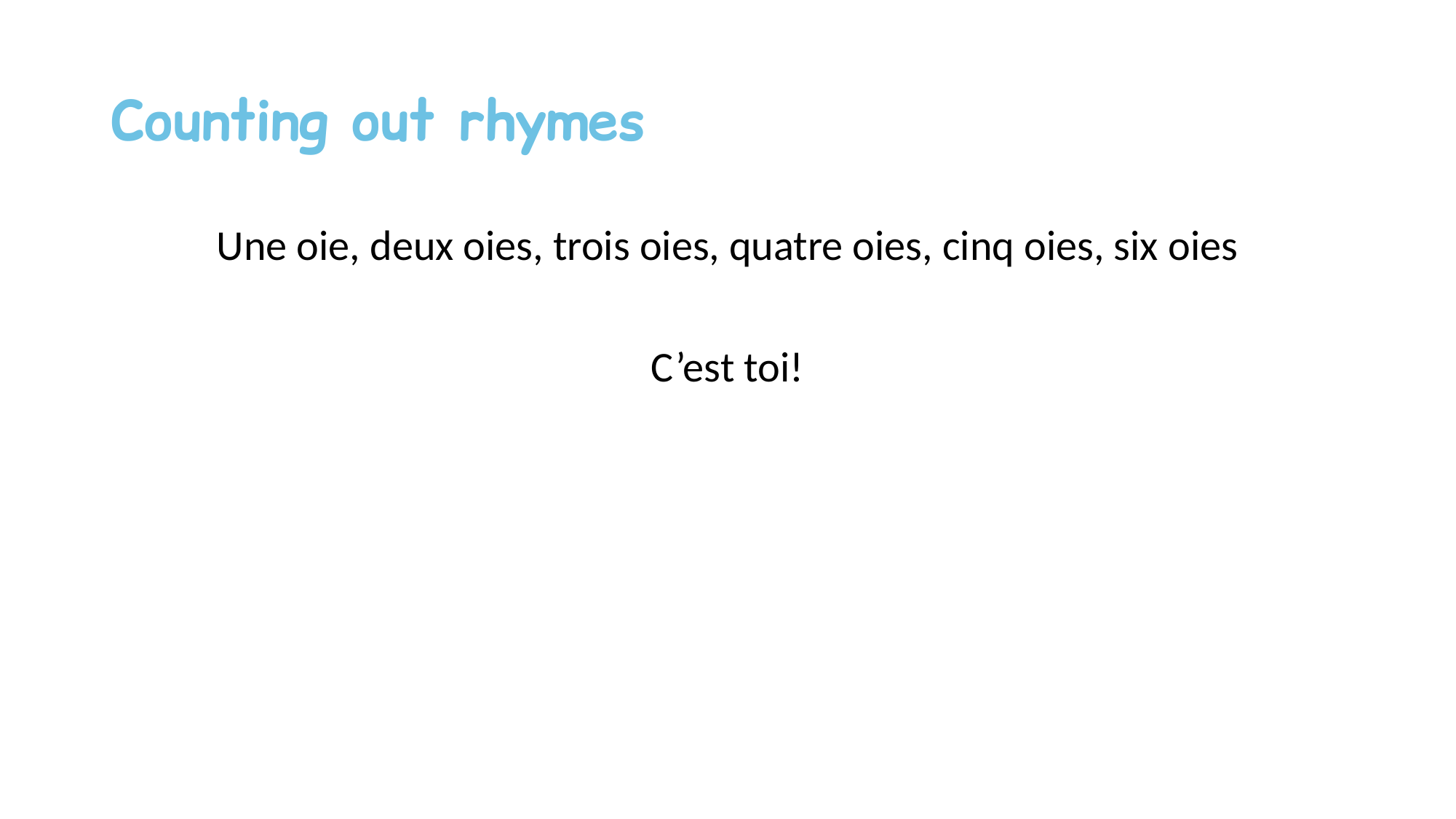

# Counting out rhymes
Une oie, deux oies, trois oies, quatre oies, cinq oies, six oies

C’est toi!